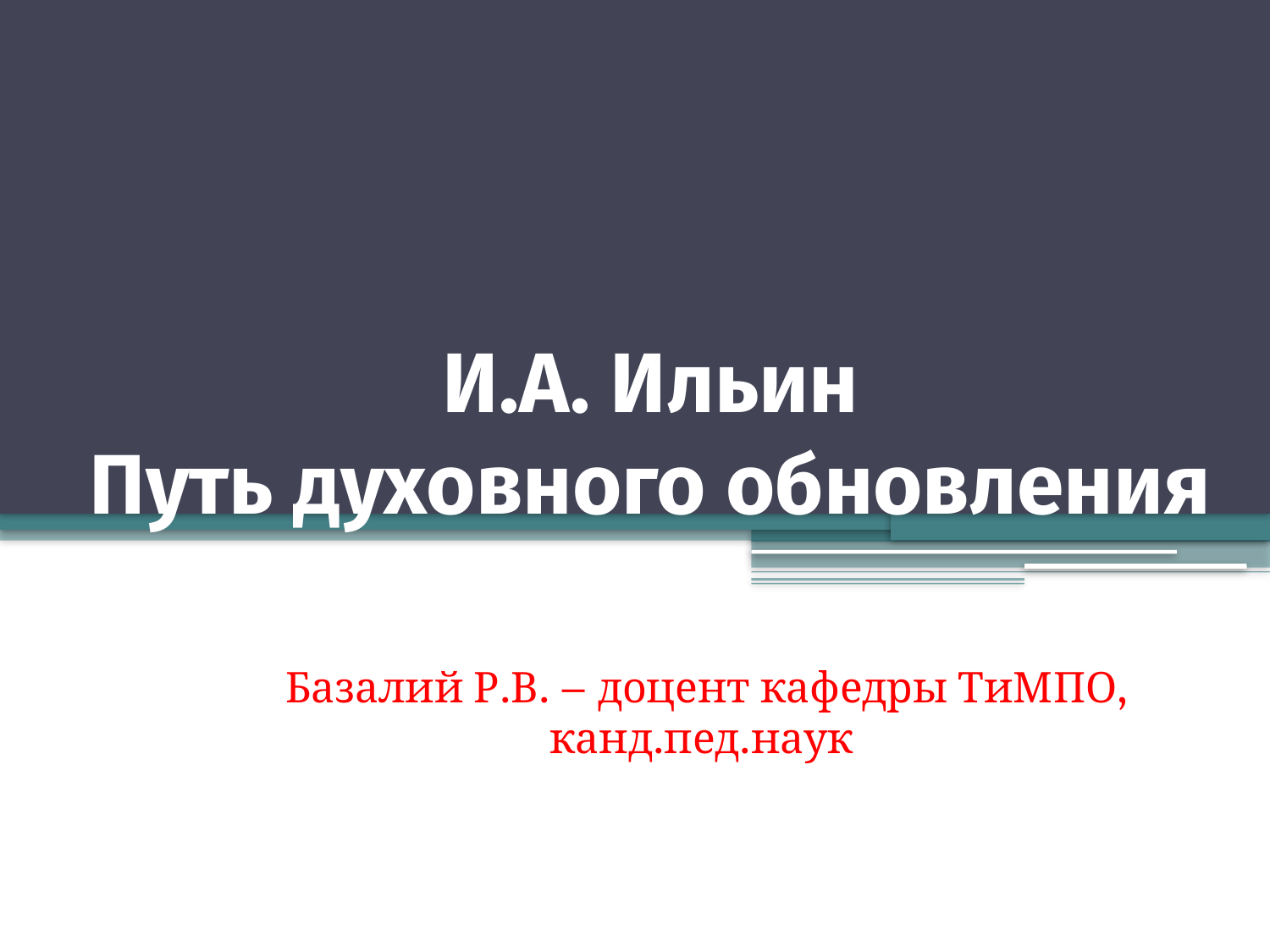

# И.А. Ильин Путь духовного обновления
 Базалий Р.В. – доцент кафедры ТиМПО, канд.пед.наук